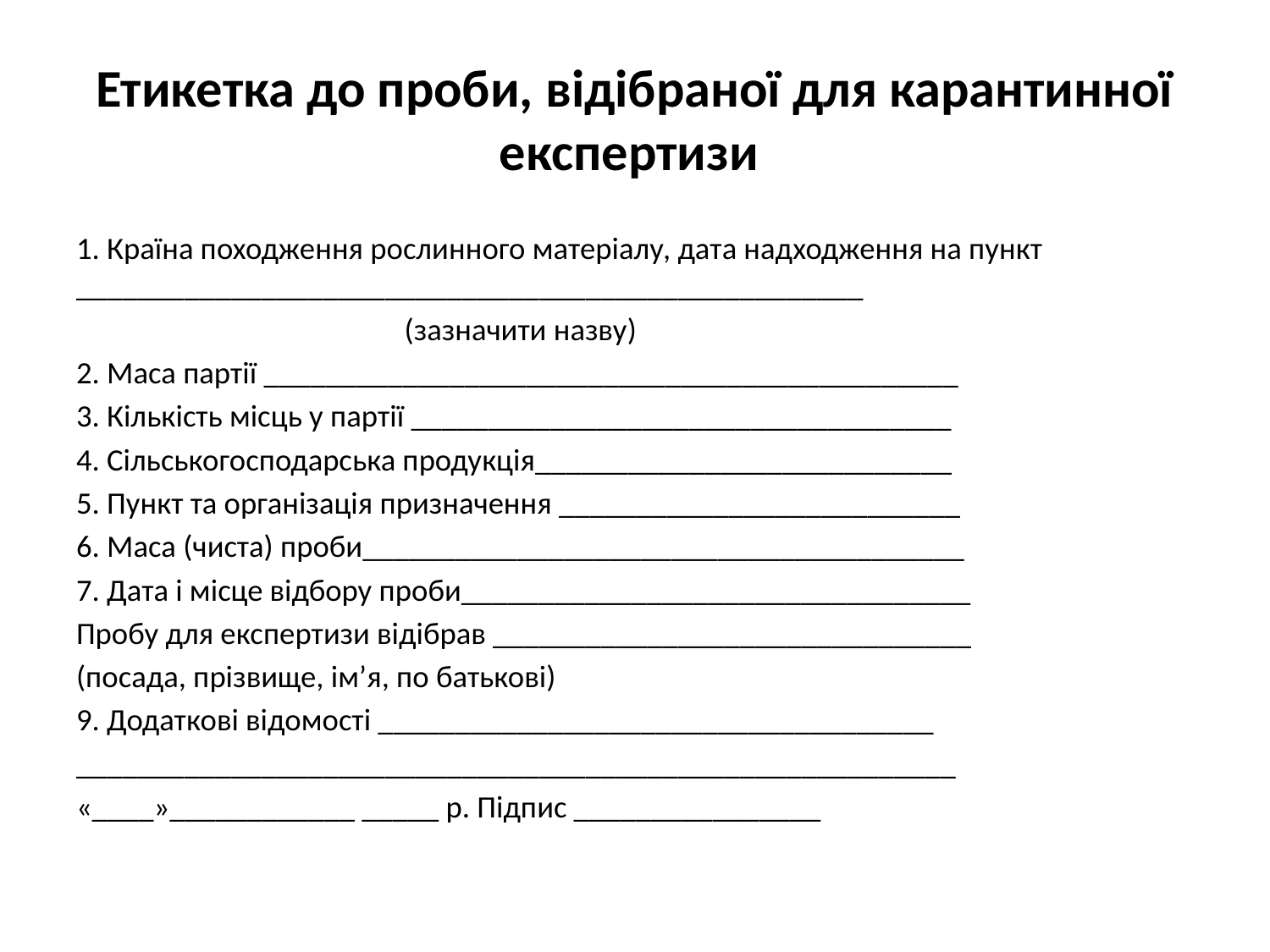

# Етикетка до проби, відібраної для карантинної експертизи
1. Країна походження рослинного матеріалу, дата надходження на пункт ___________________________________________________
                                               (зазначити назву)
2. Маса партії _____________________________________________
3. Кількість місць у партії ___________________________________
4. Сільськогосподарська продукція___________________________
5. Пункт та організація призначення __________________________
6. Маса (чиста) проби_______________________________________
7. Дата і місце відбору проби_________________________________
Пробу для експертизи відібрав _______________________________
(посада, прізвище, ім’я, по батькові)
9. Додаткові відомості ____________________________________
_________________________________________________________
«____»____________ _____ р. Підпис ________________